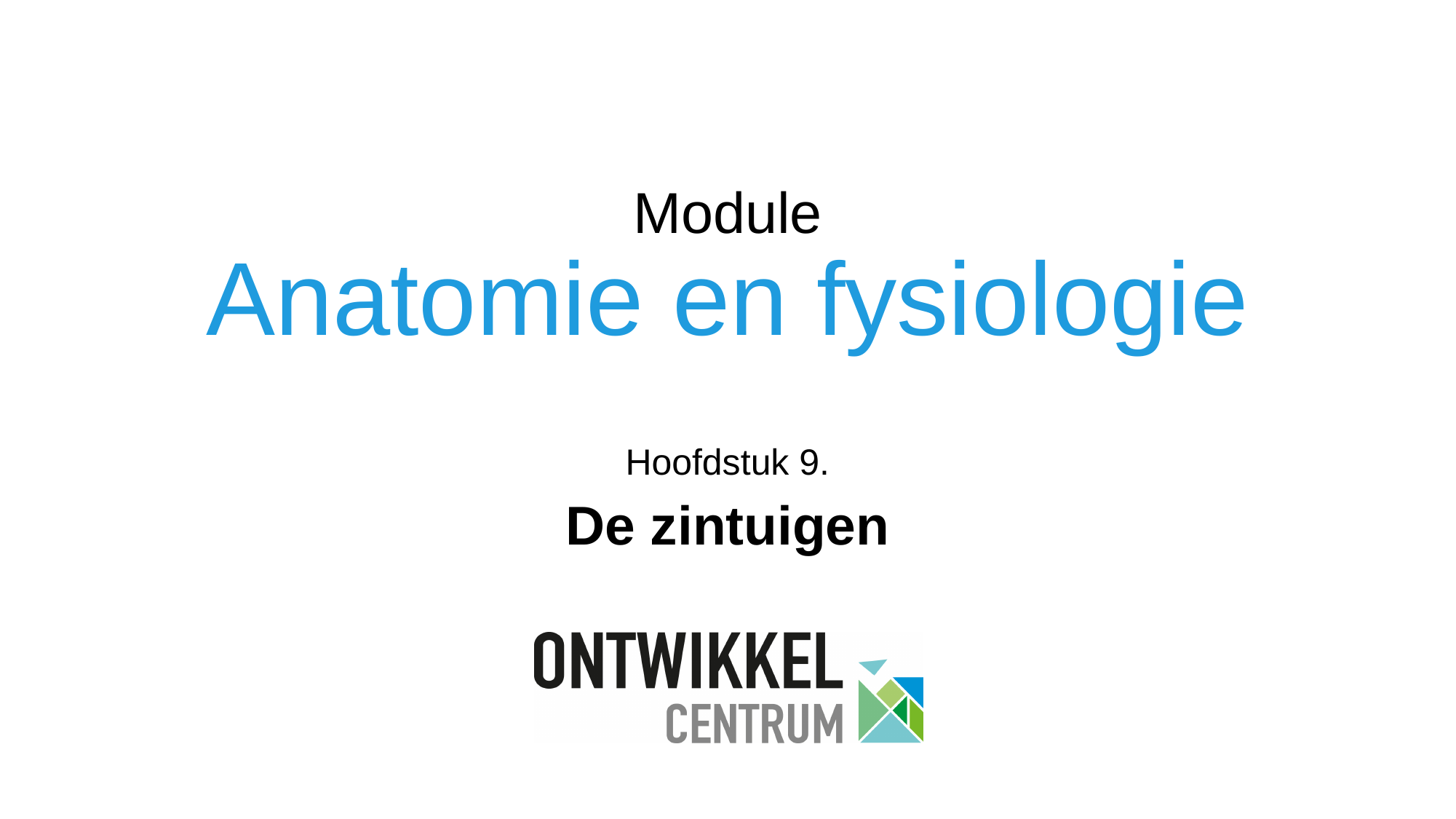

# Module Anatomie en fysiologie

Hoofdstuk 9.
De zintuigen